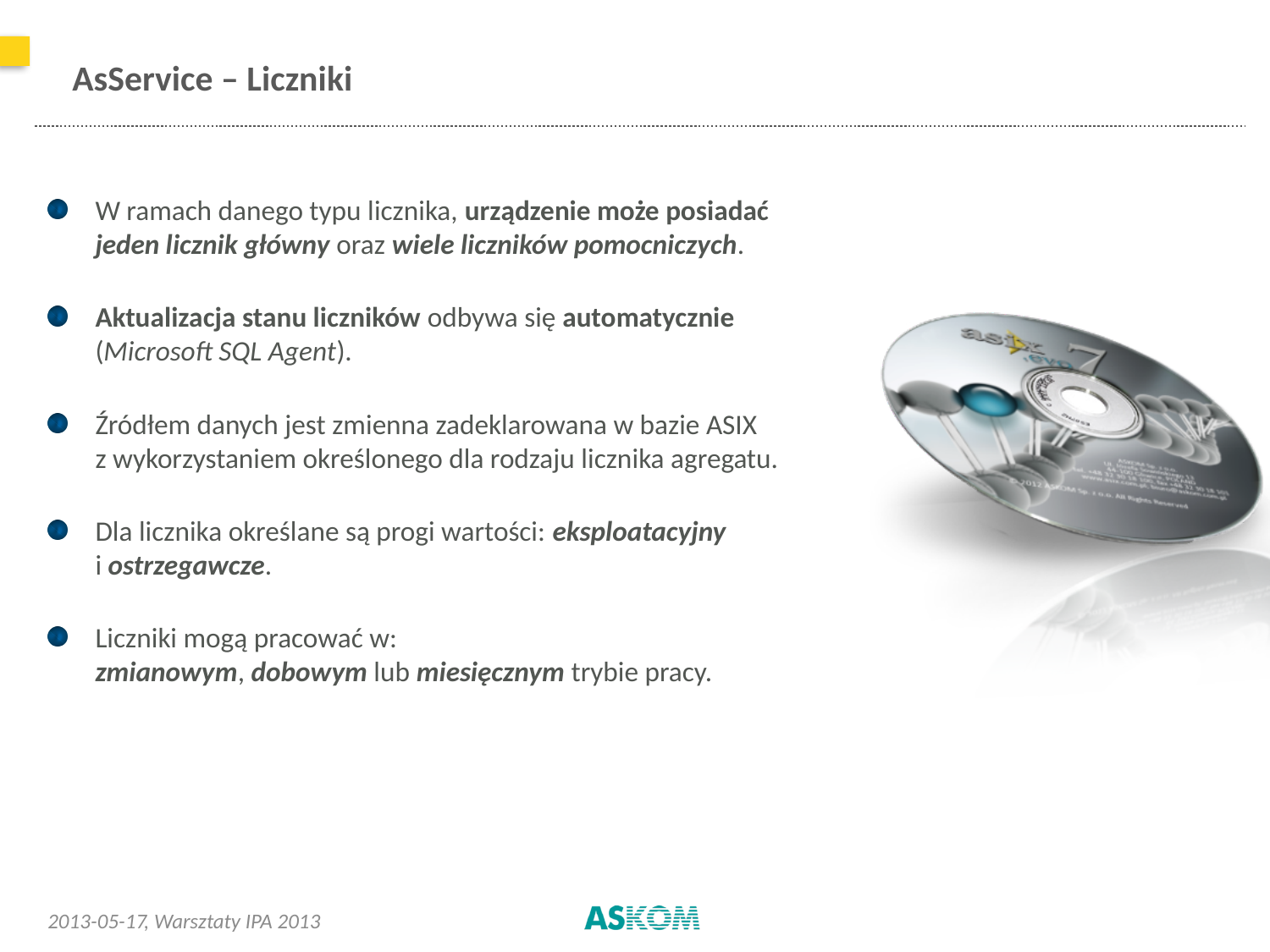

# AsService – Liczniki
W ramach danego typu licznika, urządzenie może posiadać
jeden licznik główny oraz wiele liczników pomocniczych.
Aktualizacja stanu liczników odbywa się automatycznie
(Microsoft SQL Agent).
Źródłem danych jest zmienna zadeklarowana w bazie ASIX
z wykorzystaniem określonego dla rodzaju licznika agregatu.
Dla licznika określane są progi wartości: eksploatacyjny
i ostrzegawcze.
Liczniki mogą pracować w:
zmianowym, dobowym lub miesięcznym trybie pracy.

2013-05-17
, Warsztaty IPA 2013